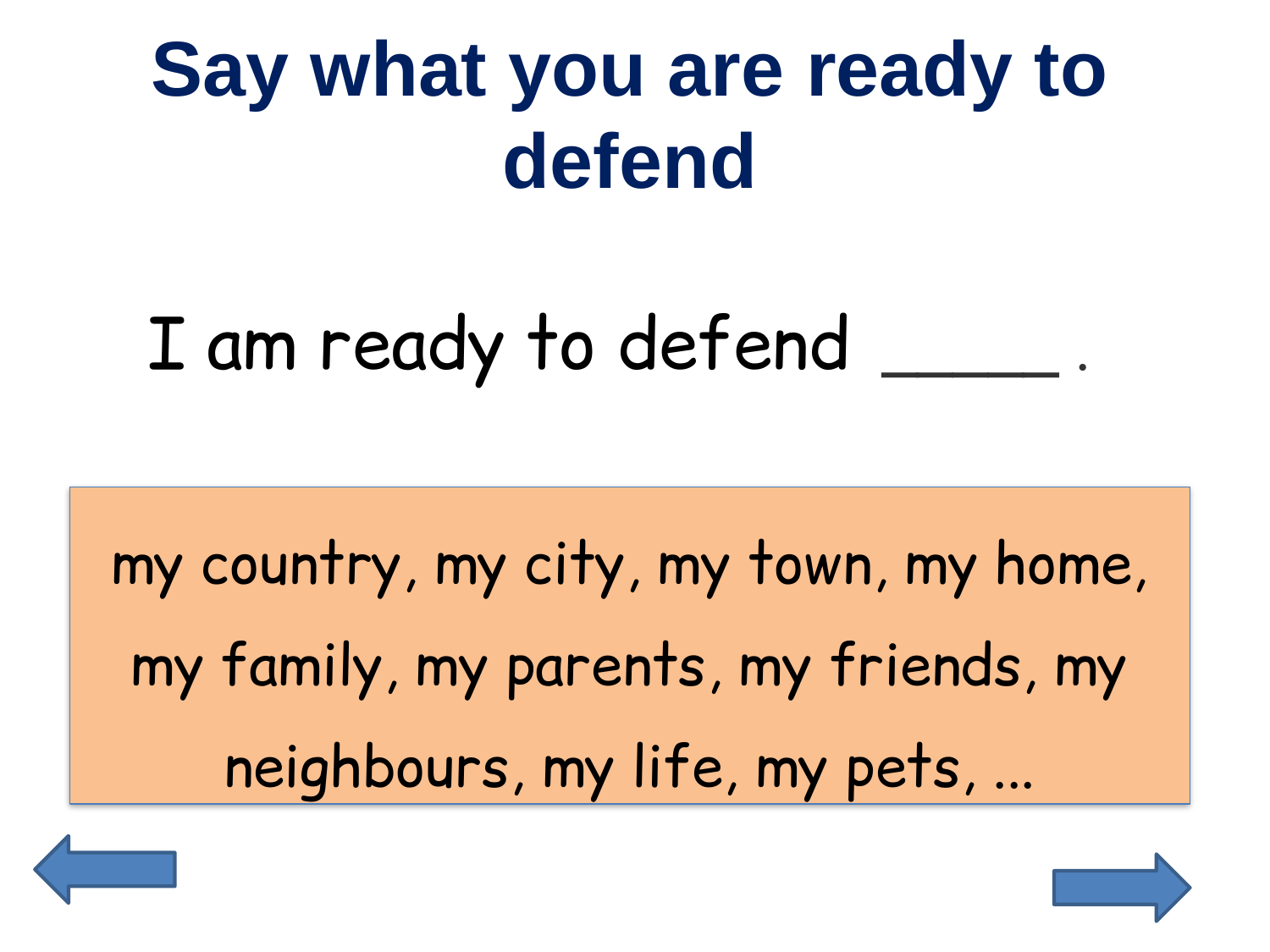

# Say what you are ready to defend
I am ready to defend _____ .
my country, my city, my town, my home, my family, my parents, my friends, my neighbours, my life, my pets, ...